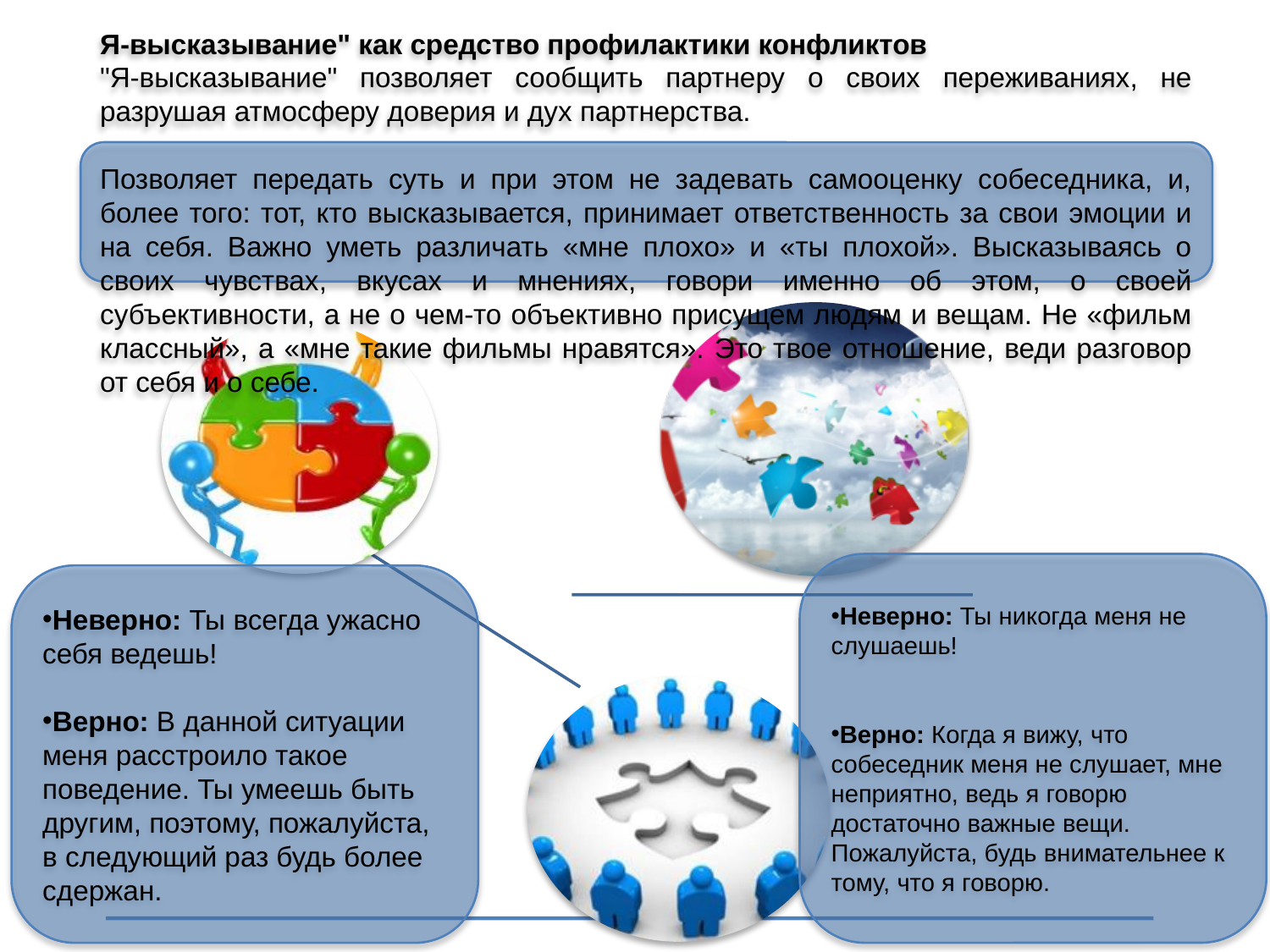

Я-высказывание" как средство профилактики конфликтов
"Я-высказывание" позволяет сообщить партнеру о своих переживаниях, не разрушая атмосферу доверия и дух партнерства.

Позволяет передать суть и при этом не задевать самооценку собеседника, и, более того: тот, кто высказывается, принимает ответственность за свои эмоции и на себя. Важно уметь различать «мне плохо» и «ты плохой». Высказываясь о своих чувствах, вкусах и мнениях, говори именно об этом, о своей субъективности, а не о чем-то объективно присущем людям и вещам. Не «фильм классный», а «мне такие фильмы нравятся». Это твое отношение, веди разговор от себя и о себе.

Неверно: Ты никогда меня не слушаешь!

Верно: Когда я вижу, что собеседник меня не слушает, мне неприятно, ведь я говорю достаточно важные вещи. Пожалуйста, будь внимательнее к тому, что я говорю.
Неверно: Ты всегда ужасно себя ведешь!

Верно: В данной ситуации меня расстроило такое поведение. Ты умеешь быть другим, поэтому, пожалуйста, в следующий раз будь более сдержан.